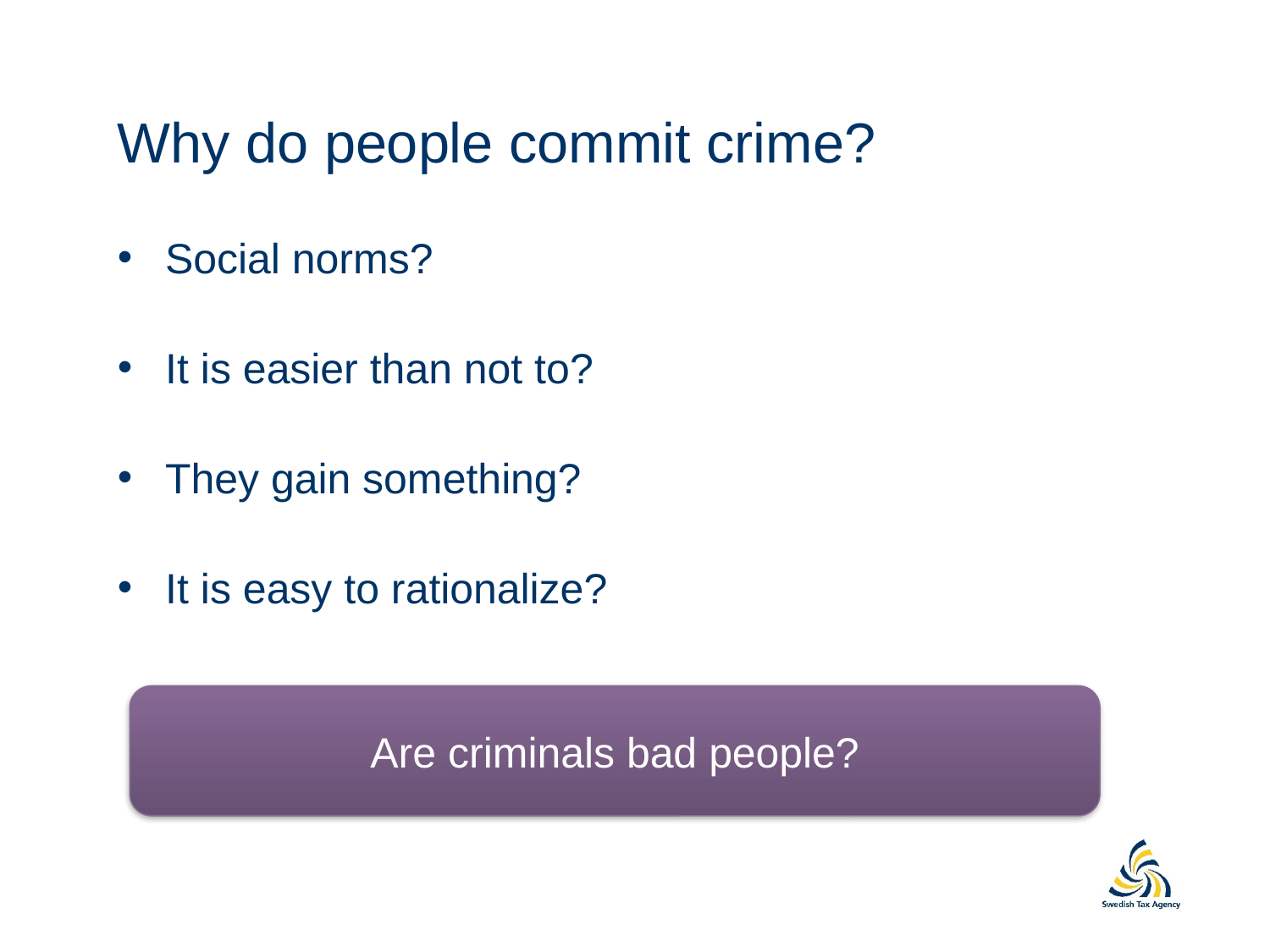

# Why do people commit crime?
Social norms?
It is easier than not to?
They gain something?
It is easy to rationalize?
Are criminals bad people?